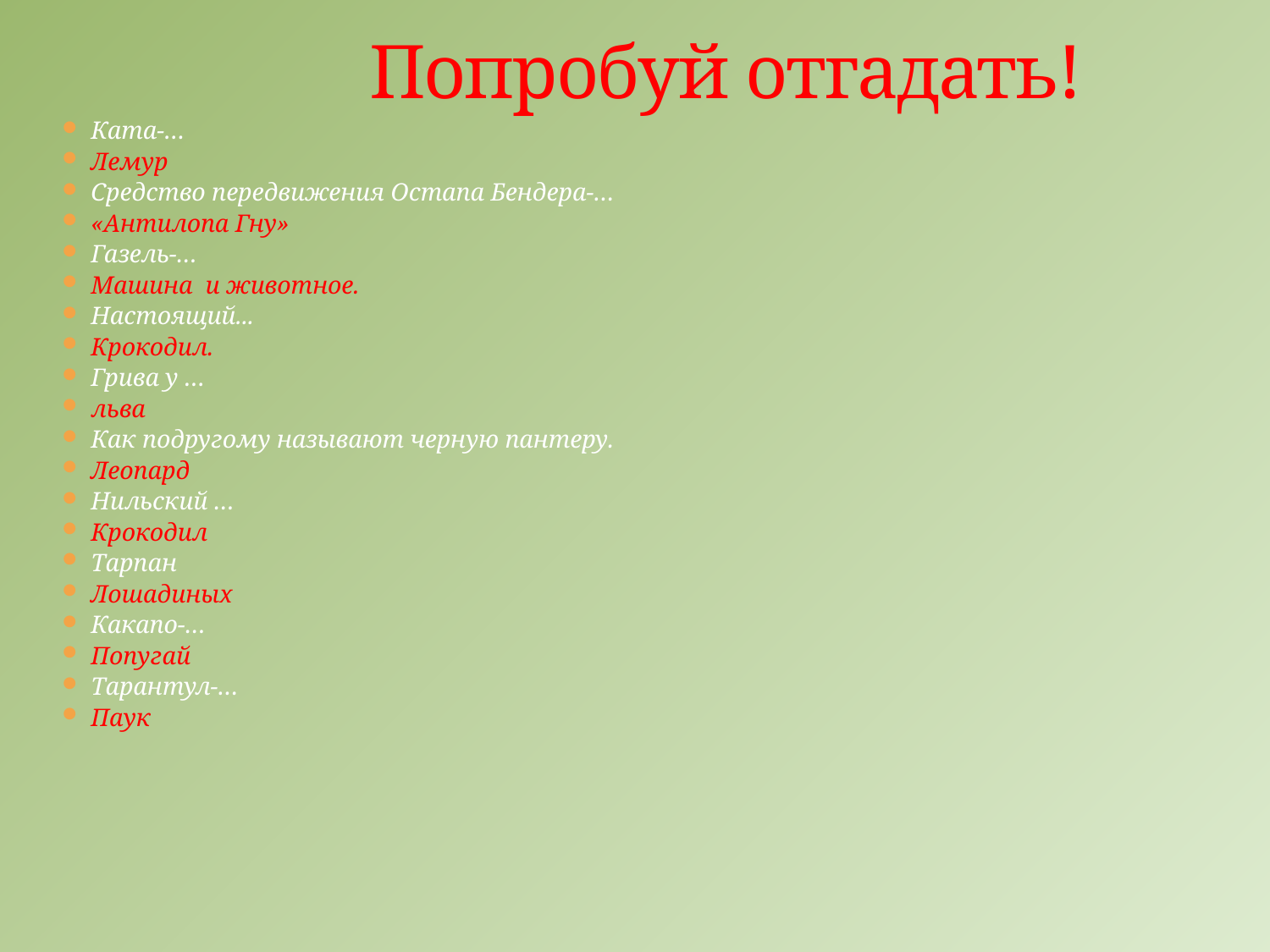

# Попробуй отгадать!
Ката-…
Лемур
Средство передвижения Остапа Бендера-…
«Антилопа Гну»
Газель-…
Машина  и животное.
Настоящий...
Крокодил.
Грива у …
льва
Как подругому называют черную пантеру.
Леопард
Нильский …
Крокодил
Тарпан
Лошадиных
Какапо-…
Попугай
Тарантул-…
Паук